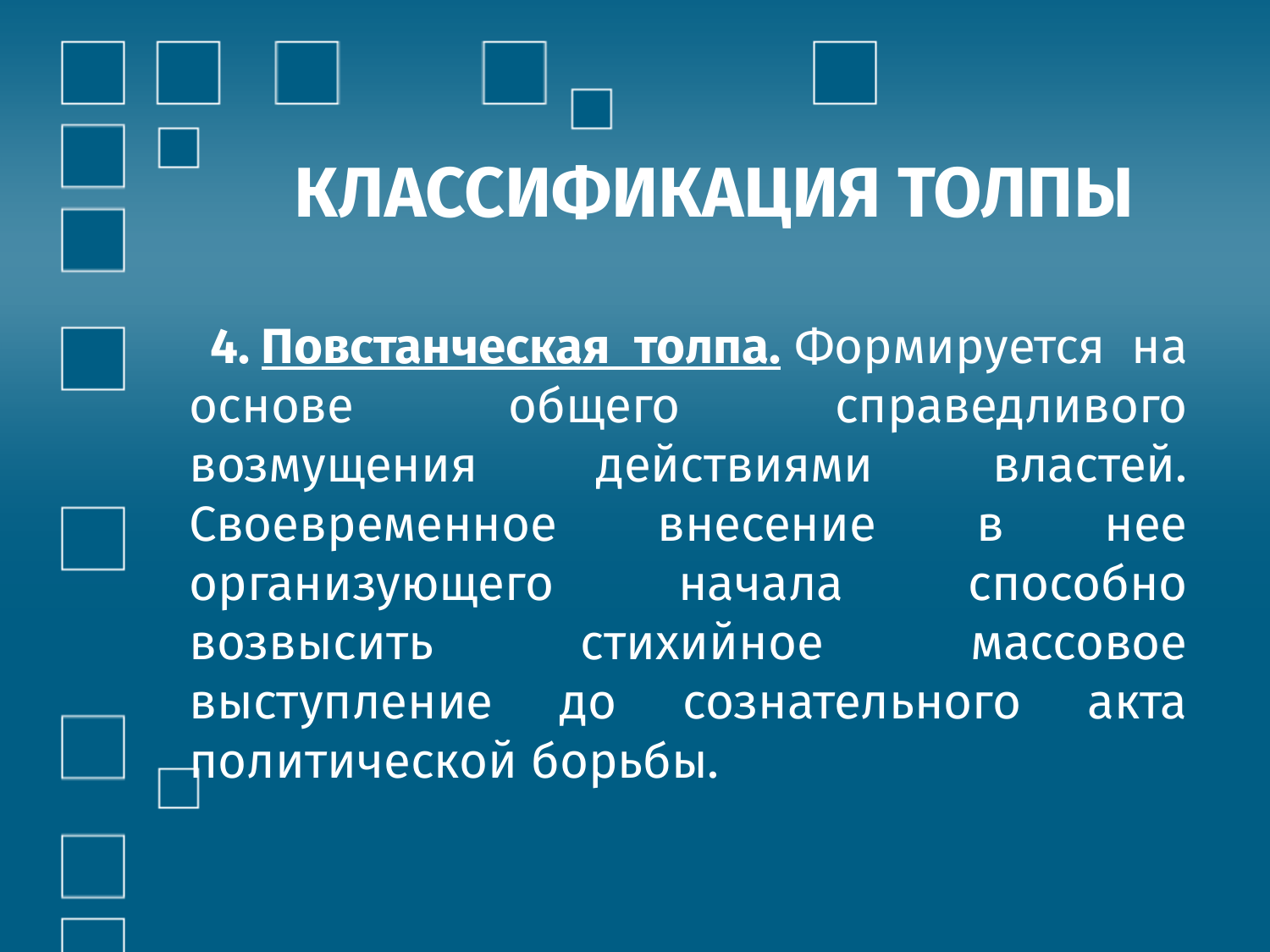

# КЛАССИФИКАЦИЯ ТОЛПЫ
   4. Повстанческая толпа. Формируется на основе общего справедливого возмущения действиями властей. Своевременное внесение в нее организующего начала способно возвысить стихийное массовое выступление до сознательного акта политической борьбы.